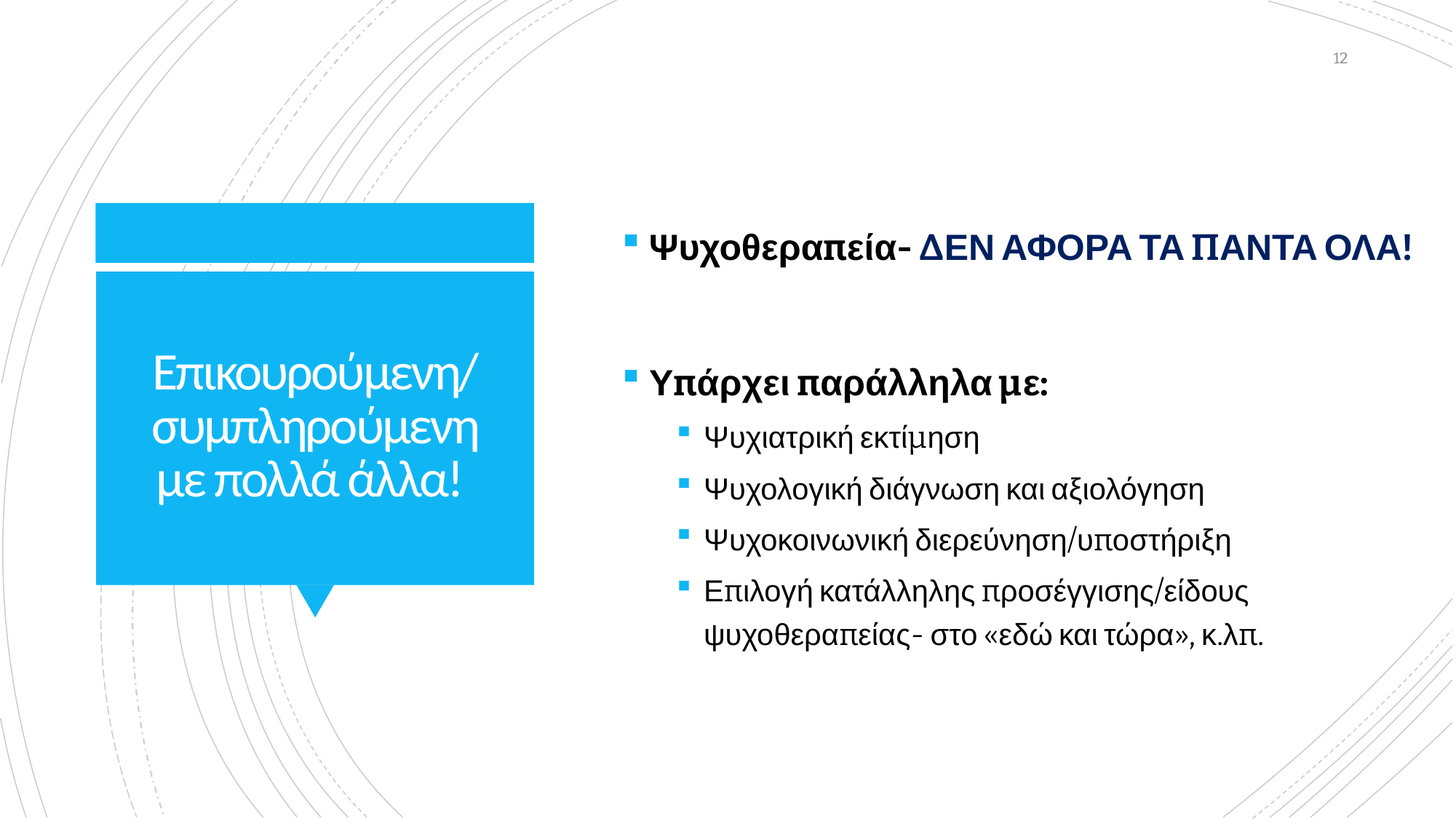

12
Ψυχοθεραπεία- ΔΕΝ ΑΦΟΡΑ ΤΑ ΠΑΝΤΑ ΟΛΑ!

Υπάρχει παράλληλα με:
Ψυχιατρική εκτίμηση
Ψυχολογική διάγνωση και αξιολόγηση
Ψυχοκοινωνική διερεύνηση/υποστήριξη
Επιλογή κατάλληλης προσέγγισης/είδους ψυχοθεραπείας- στο «εδώ και τώρα», κ.λπ.
# Επικουρούμενη/ συμπληρούμενη με πολλά άλλα!